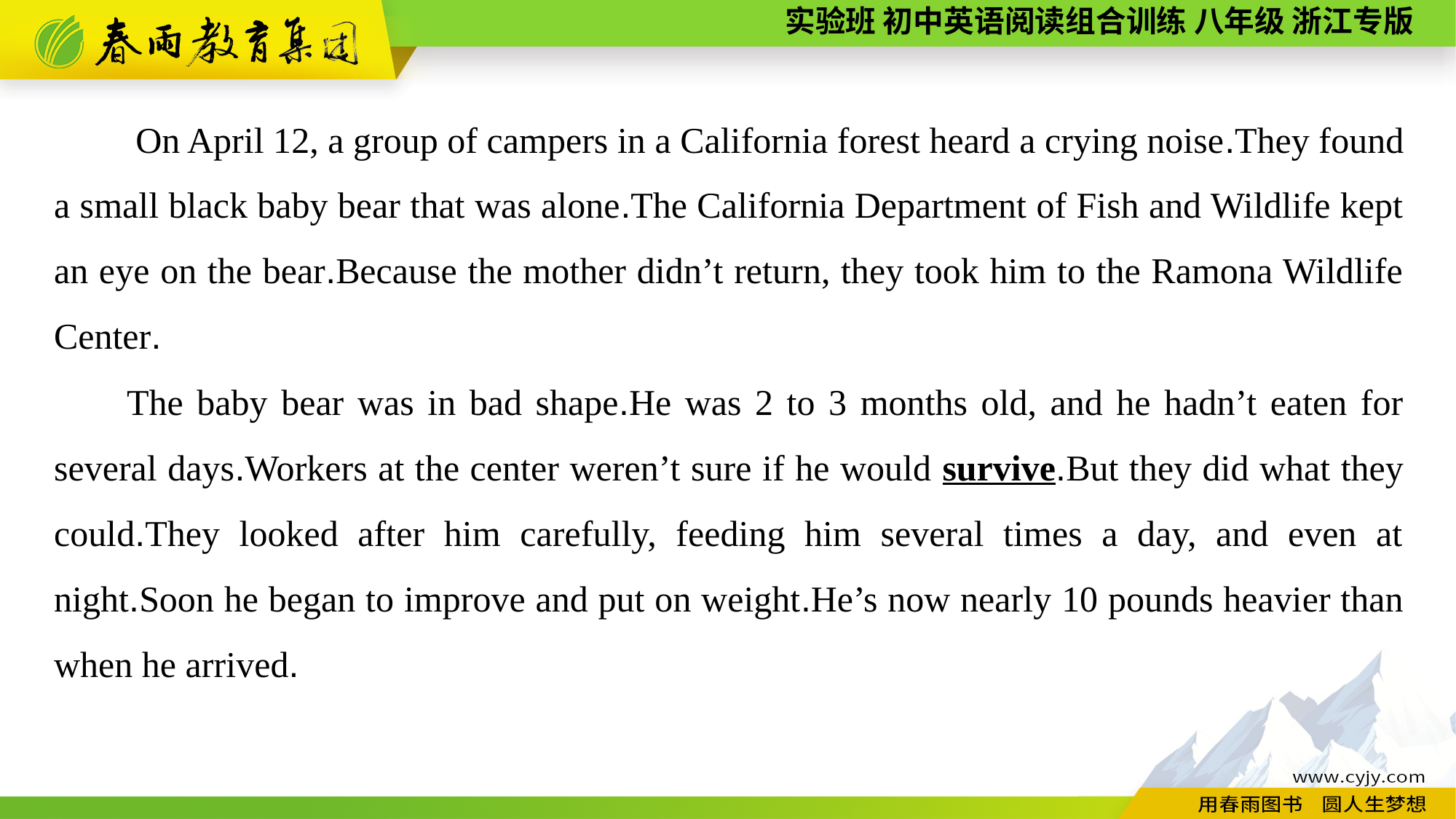

On April 12, a group of campers in a California forest heard a crying noise.They found a small black baby bear that was alone.The California Department of Fish and Wildlife kept an eye on the bear.Because the mother didn’t return, they took him to the Ramona Wildlife Center.
The baby bear was in bad shape.He was 2 to 3 months old, and he hadn’t eaten for several days.Workers at the center weren’t sure if he would survive.But they did what they could.They looked after him carefully, feeding him several times a day, and even at night.Soon he began to improve and put on weight.He’s now nearly 10 pounds heavier than when he arrived.